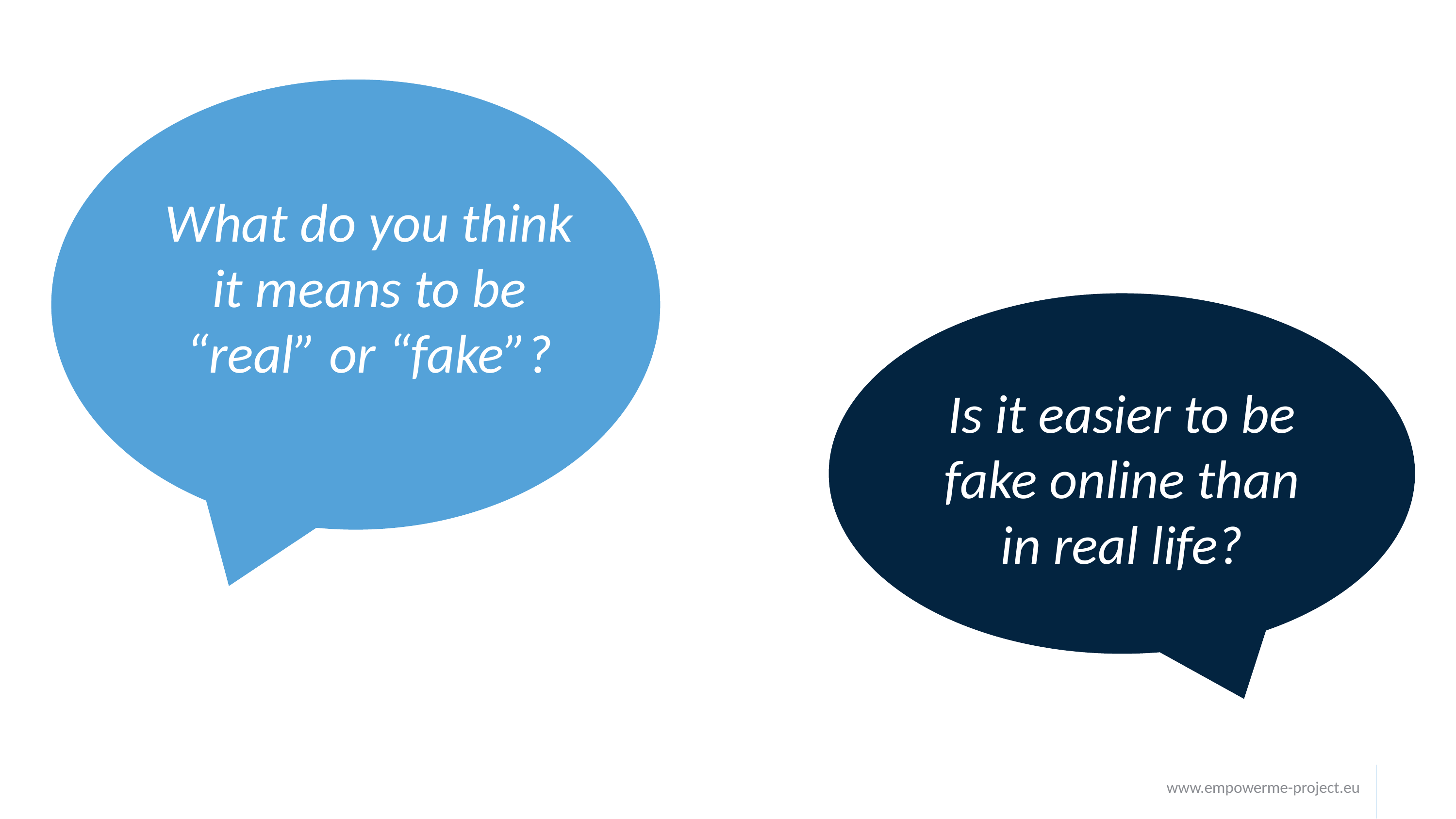

What do you think it means to be “real” or “fake”?

Is it easier to be fake online than in real life?
www.empowerme-project.eu